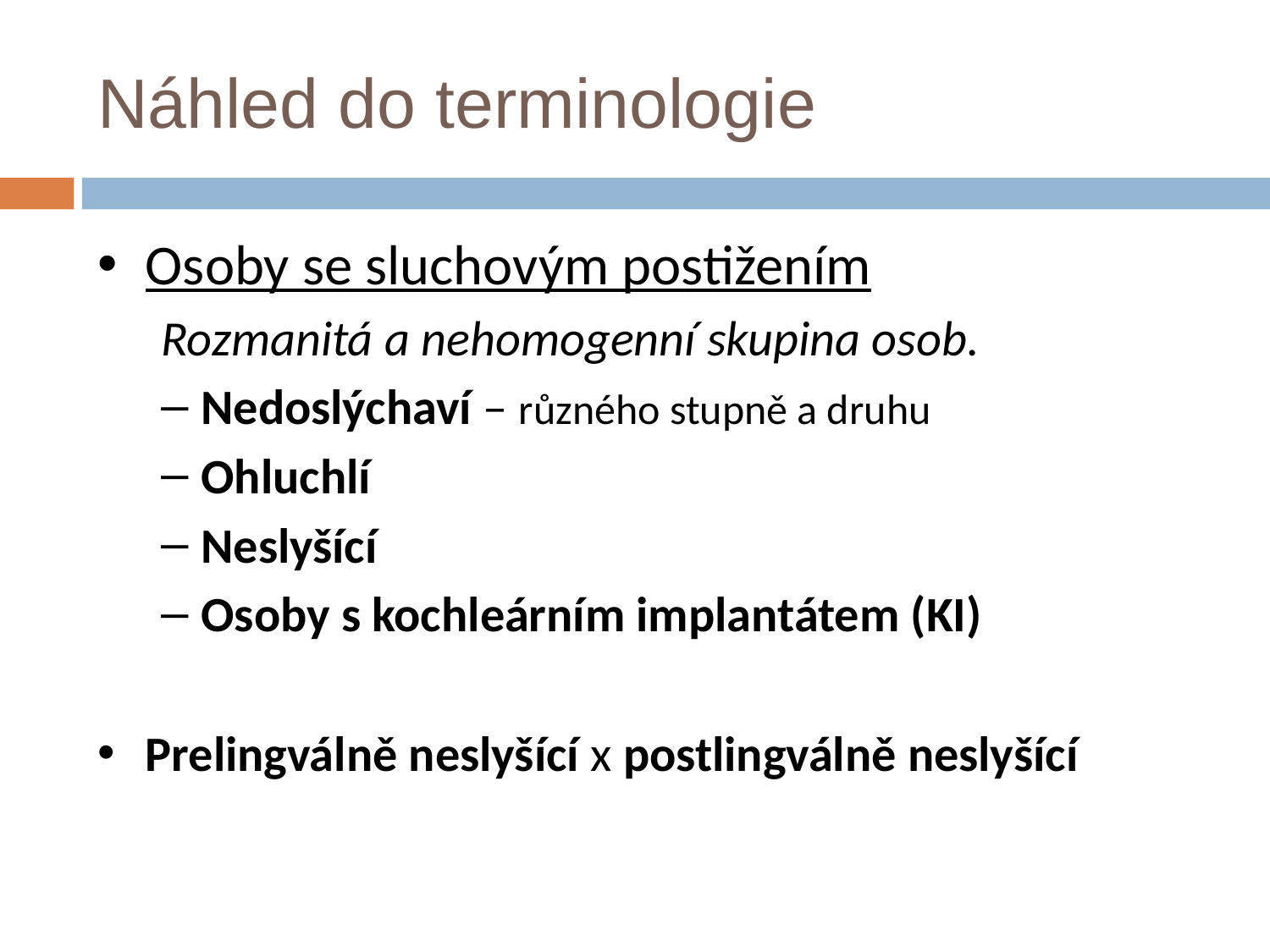

# Náhled do terminologie
Osoby se sluchovým postižením
Rozmanitá a nehomogenní skupina osob.
Nedoslýchaví – různého stupně a druhu
Ohluchlí
Neslyšící
Osoby s kochleárním implantátem (KI)

Prelingválně neslyšící x postlingválně neslyšící